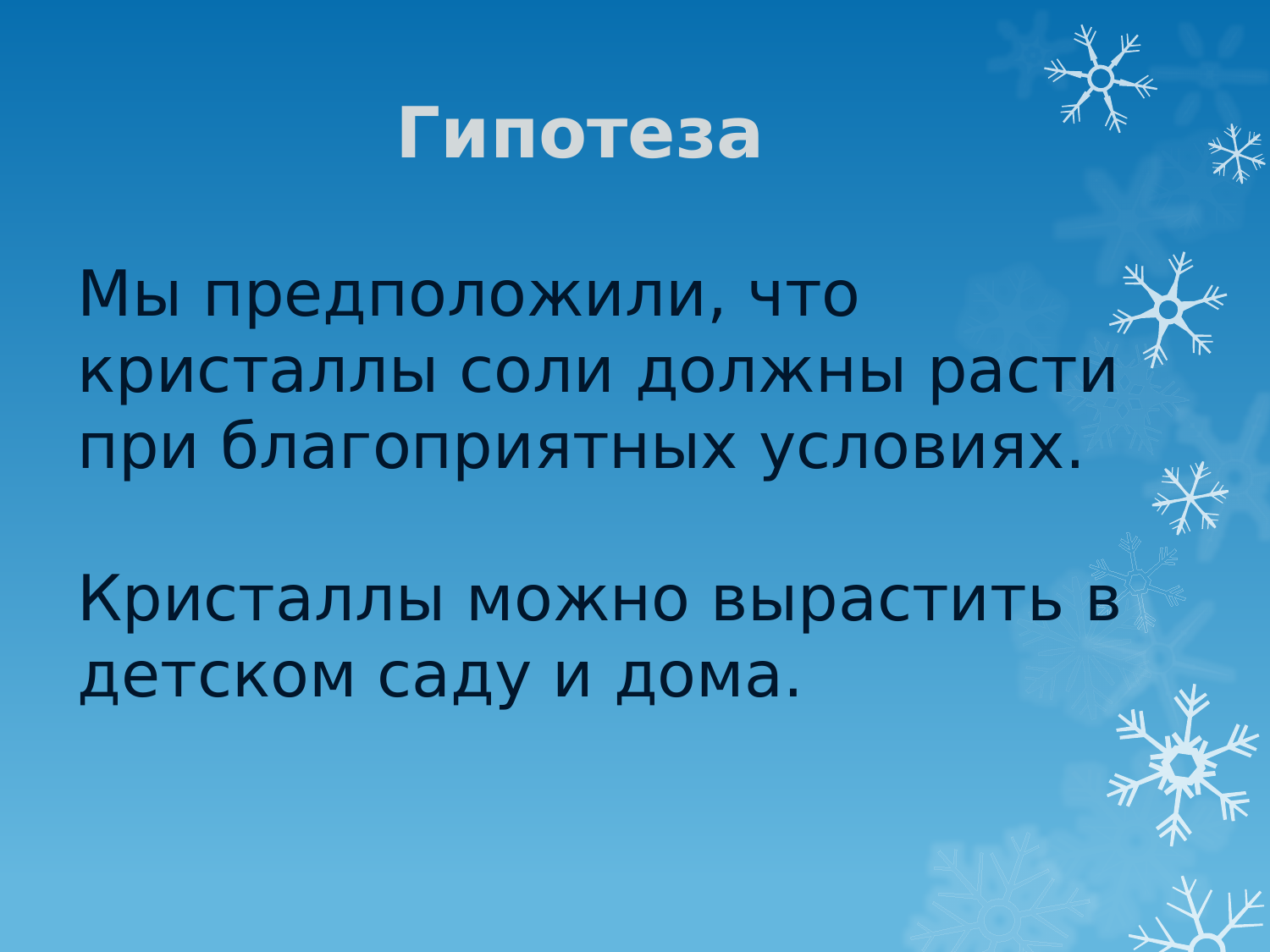

Гипотеза
Мы предположили, что кристаллы соли должны расти при благоприятных условиях.

Кристаллы можно вырастить в детском саду и дома.